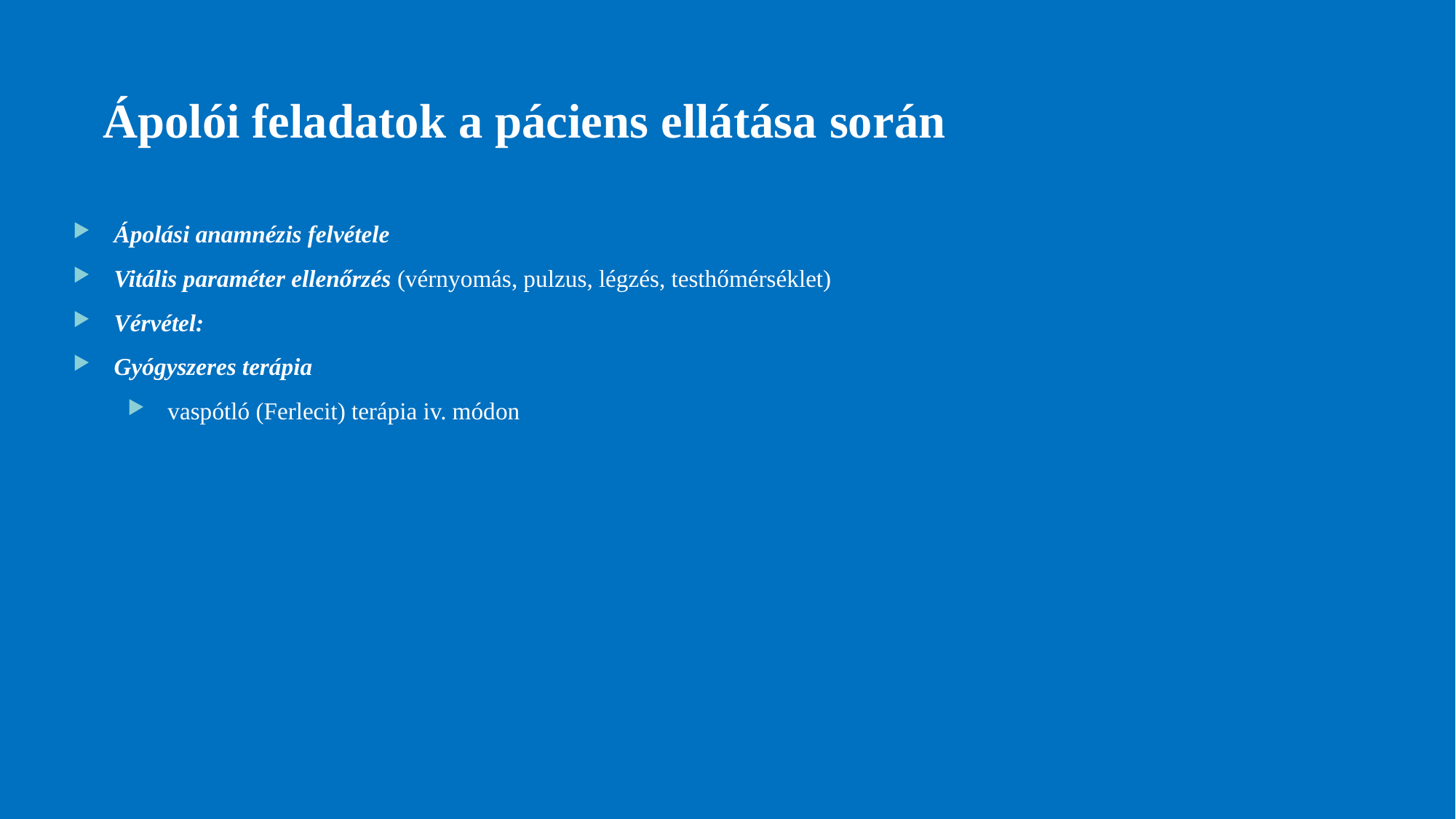

# Ápolói feladatok a páciens ellátása során
Ápolási anamnézis felvétele
Vitális paraméter ellenőrzés (vérnyomás, pulzus, légzés, testhőmérséklet)
Vérvétel:
Gyógyszeres terápia
 vaspótló (Ferlecit) terápia iv. módon